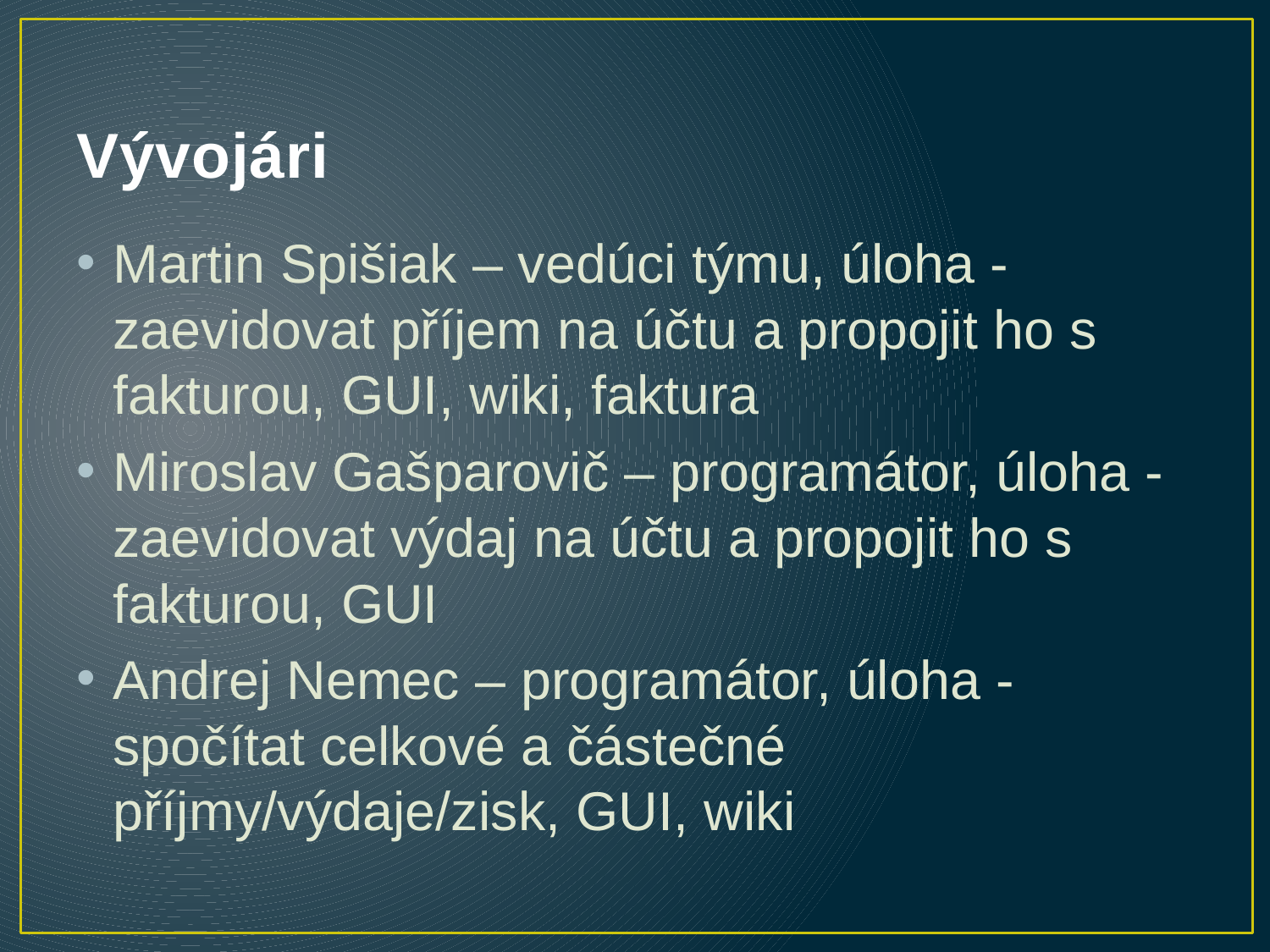

# Vývojári
Martin Spišiak – vedúci týmu, úloha - zaevidovat příjem na účtu a propojit ho s fakturou, GUI, wiki, faktura
Miroslav Gašparovič – programátor, úloha - zaevidovat výdaj na účtu a propojit ho s fakturou, GUI
Andrej Nemec – programátor, úloha - spočítat celkové a částečné příjmy/výdaje/zisk, GUI, wiki